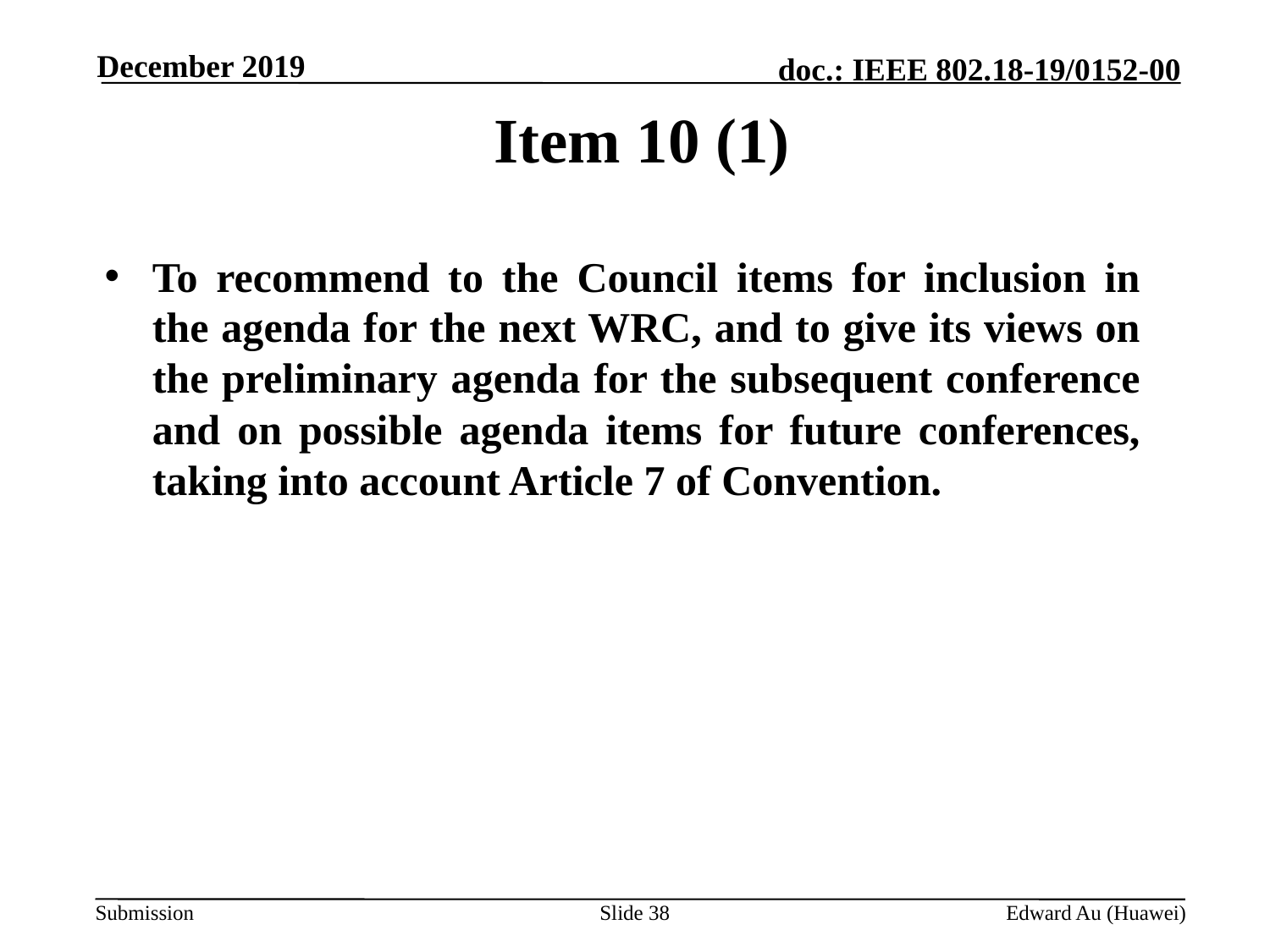

December 2019
# Item 10 (1)
To recommend to the Council items for inclusion in the agenda for the next WRC, and to give its views on the preliminary agenda for the subsequent conference and on possible agenda items for future conferences, taking into account Article 7 of Convention.

Slide 38
Edward Au (Huawei)